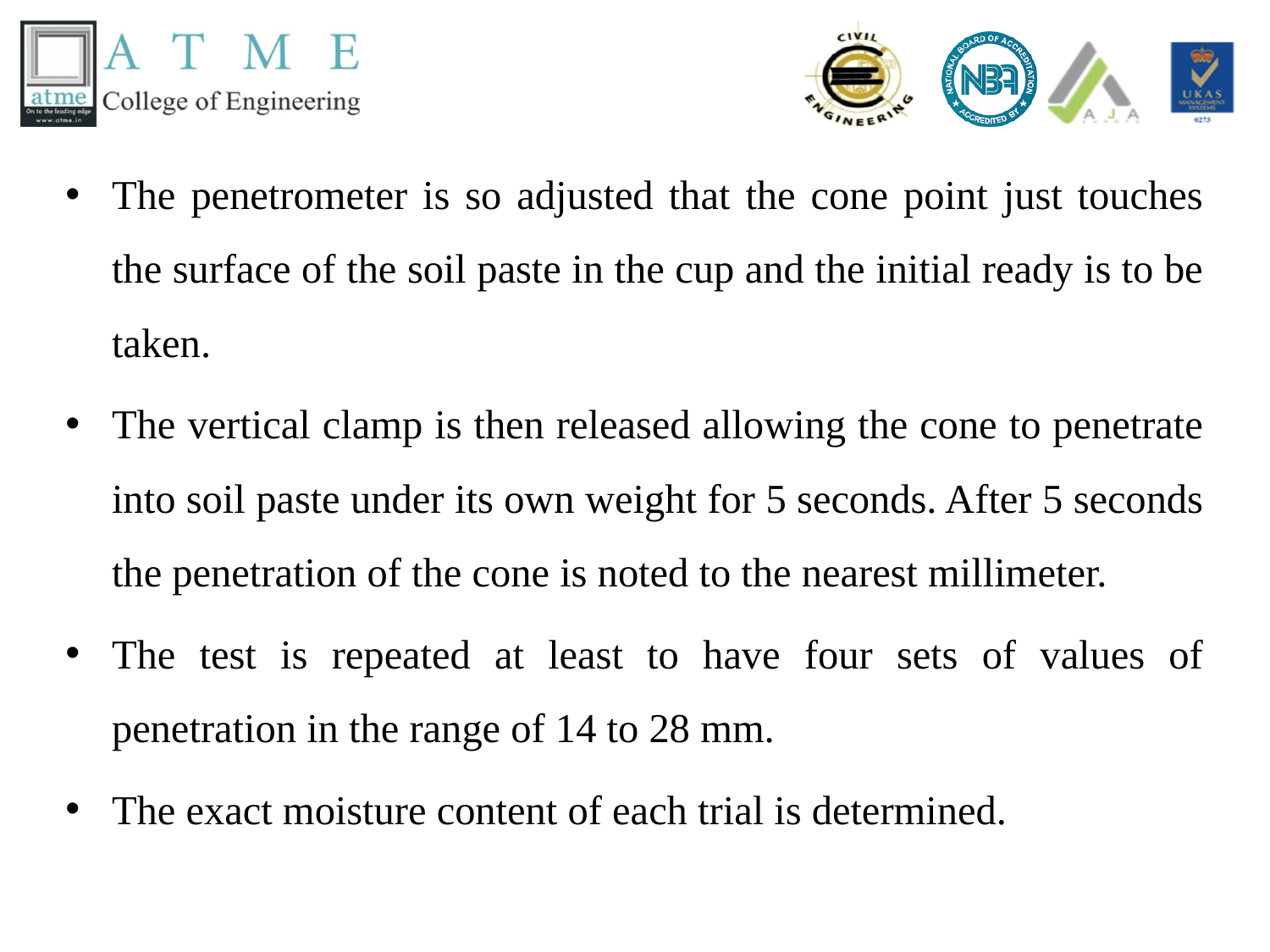

The penetrometer is so adjusted that the cone point just touches the surface of the soil paste in the cup and the initial ready is to be taken.
The vertical clamp is then released allowing the cone to penetrate into soil paste under its own weight for 5 seconds. After 5 seconds the penetration of the cone is noted to the nearest millimeter.
The test is repeated at least to have four sets of values of penetration in the range of 14 to 28 mm.
The exact moisture content of each trial is determined.